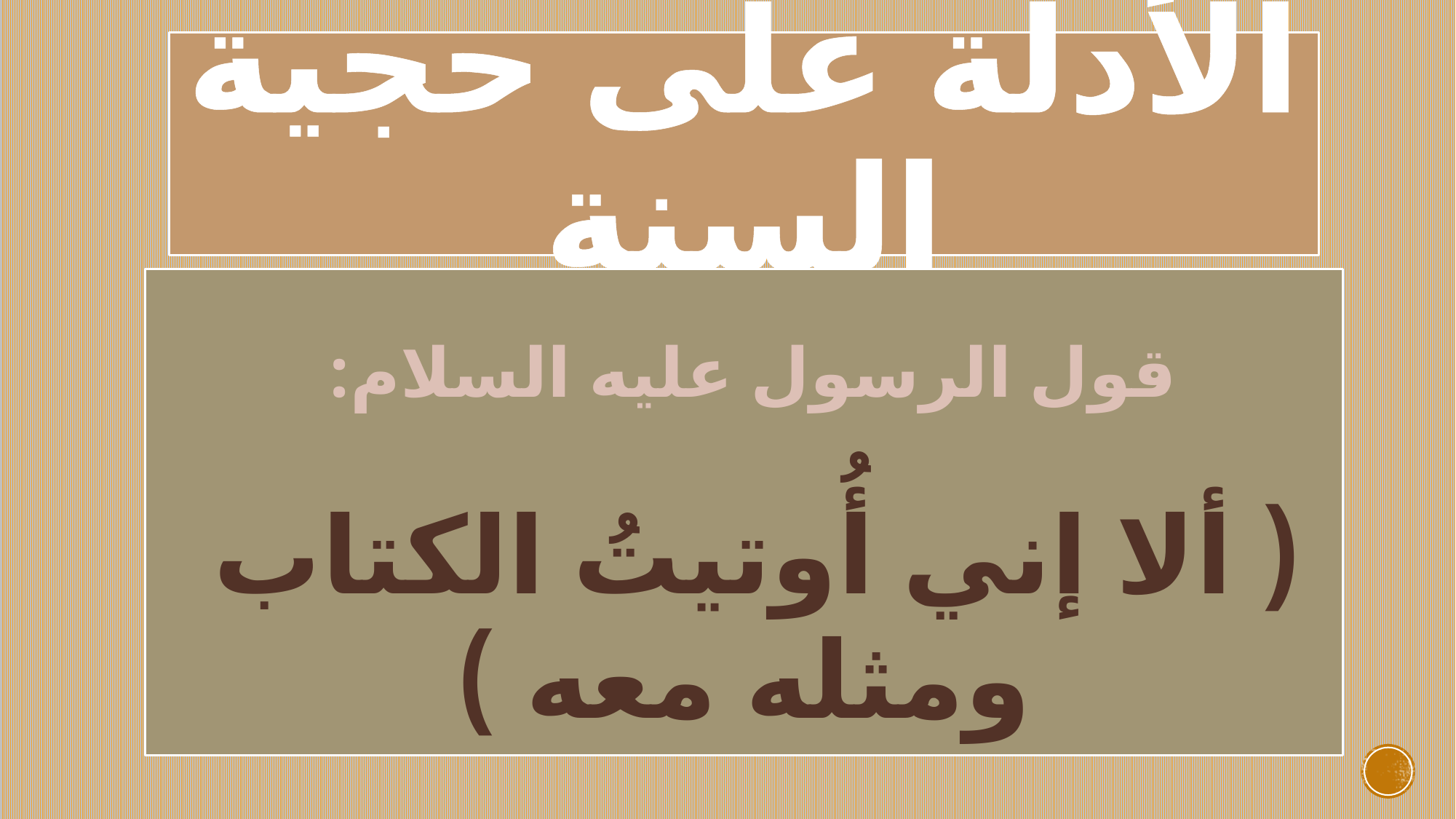

# الأدلة على حجية السنة

قول الرسول عليه السلام:

( ألا إني أُوتيتُ الكتاب
ومثله معه )